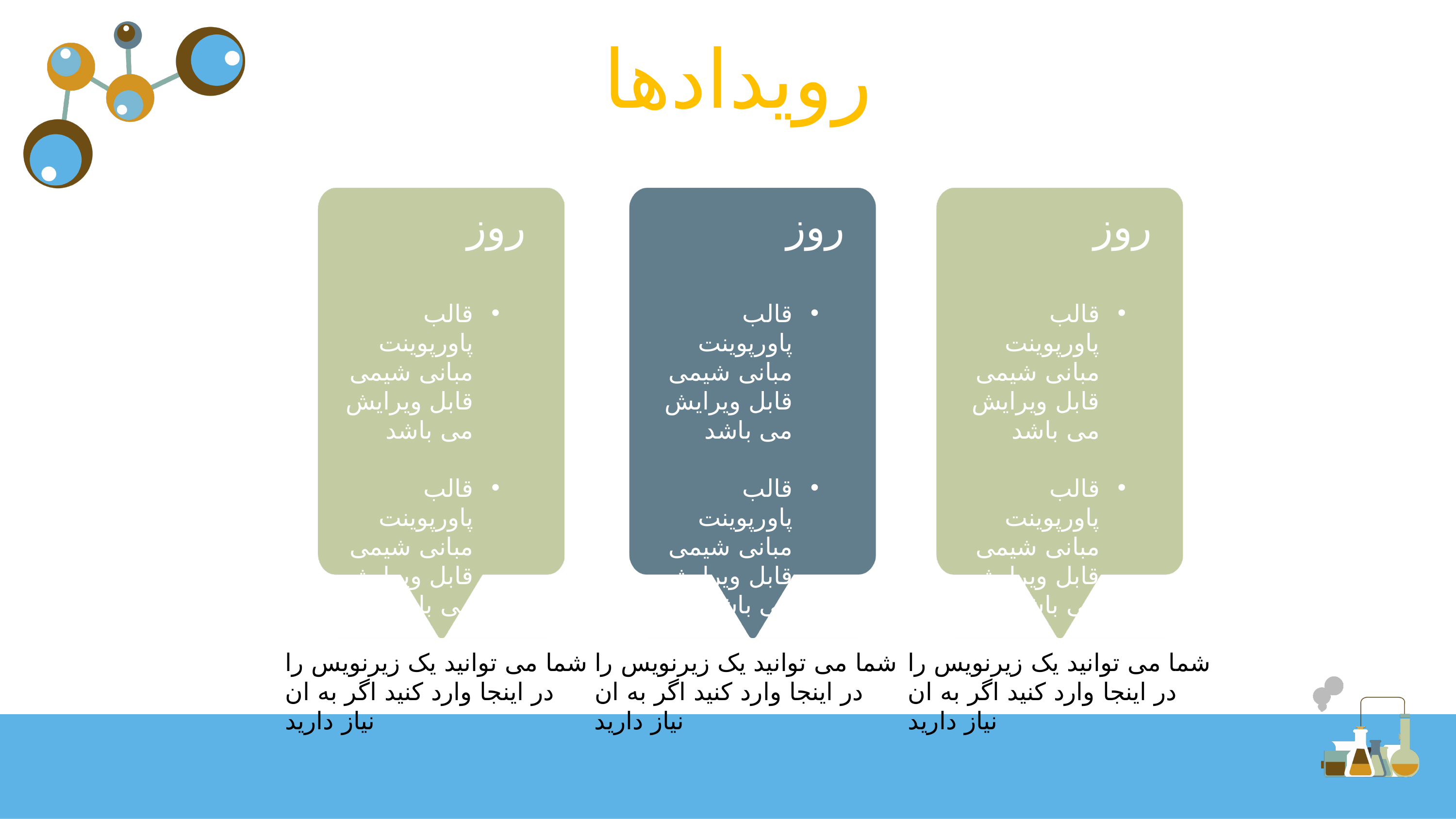

رویدادها

روز

قالب پاورپوینت مبانی شیمی قابل ویرایش می باشد

قالب پاورپوینت مبانی شیمی قابل ویرایش می باشد
روز

قالب پاورپوینت مبانی شیمی قابل ویرایش می باشد

قالب پاورپوینت مبانی شیمی قابل ویرایش می باشد
روز

قالب پاورپوینت مبانی شیمی قابل ویرایش می باشد

قالب پاورپوینت مبانی شیمی قابل ویرایش می باشد
شما می توانید یک زیرنویس را در اینجا وارد کنید اگر به ان نیاز دارید

شما می توانید یک زیرنویس را در اینجا وارد کنید اگر به ان نیاز دارید

شما می توانید یک زیرنویس را در اینجا وارد کنید اگر به ان نیاز دارید